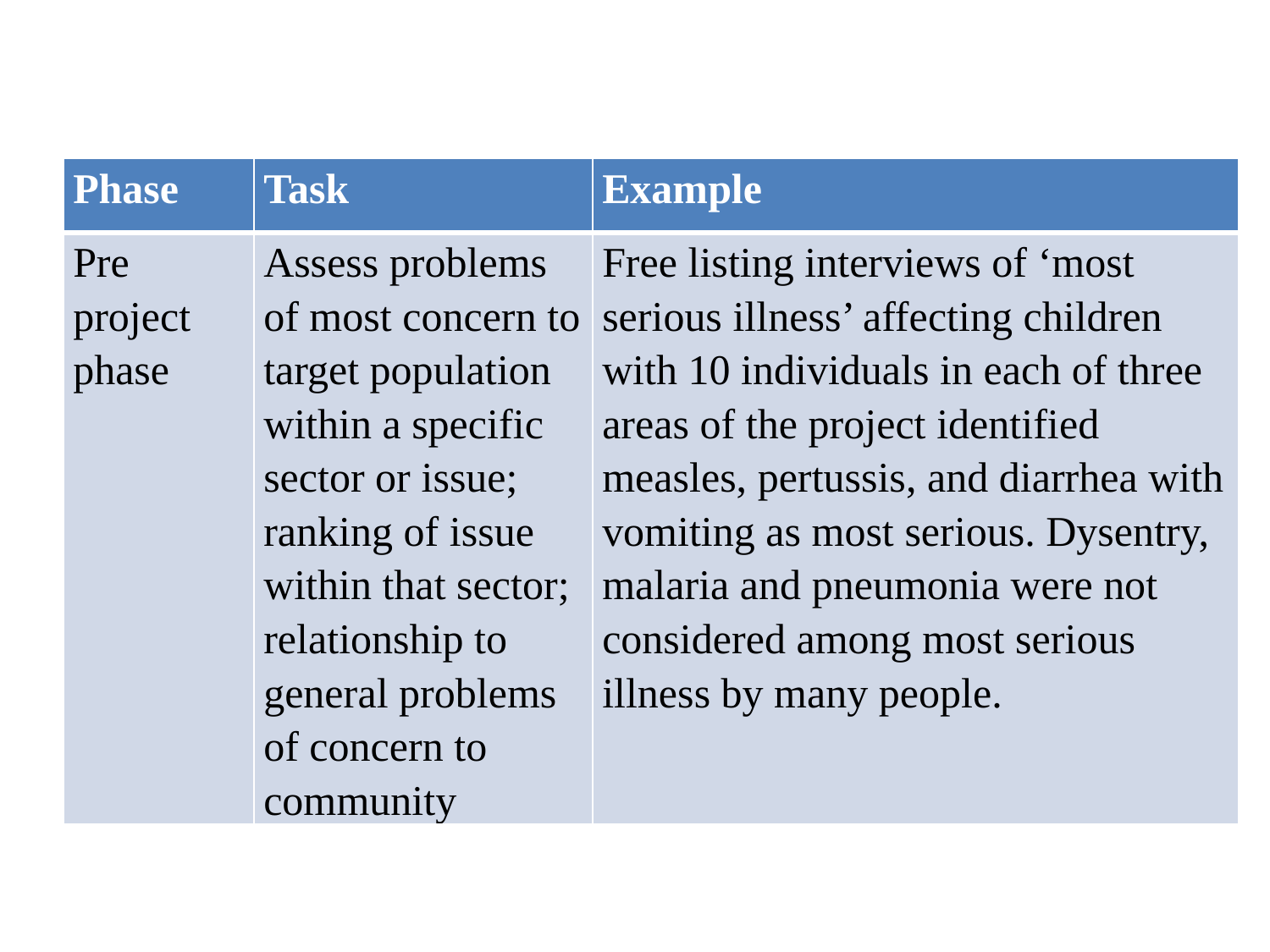

#
| Phase | Task | Example |
| --- | --- | --- |
| Pre project phase | Assess problems of most concern to target population within a specific sector or issue; ranking of issue within that sector; relationship to general problems of concern to community | Free listing interviews of ‘most serious illness’ affecting children with 10 individuals in each of three areas of the project identified measles, pertussis, and diarrhea with vomiting as most serious. Dysentry, malaria and pneumonia were not considered among most serious illness by many people. |